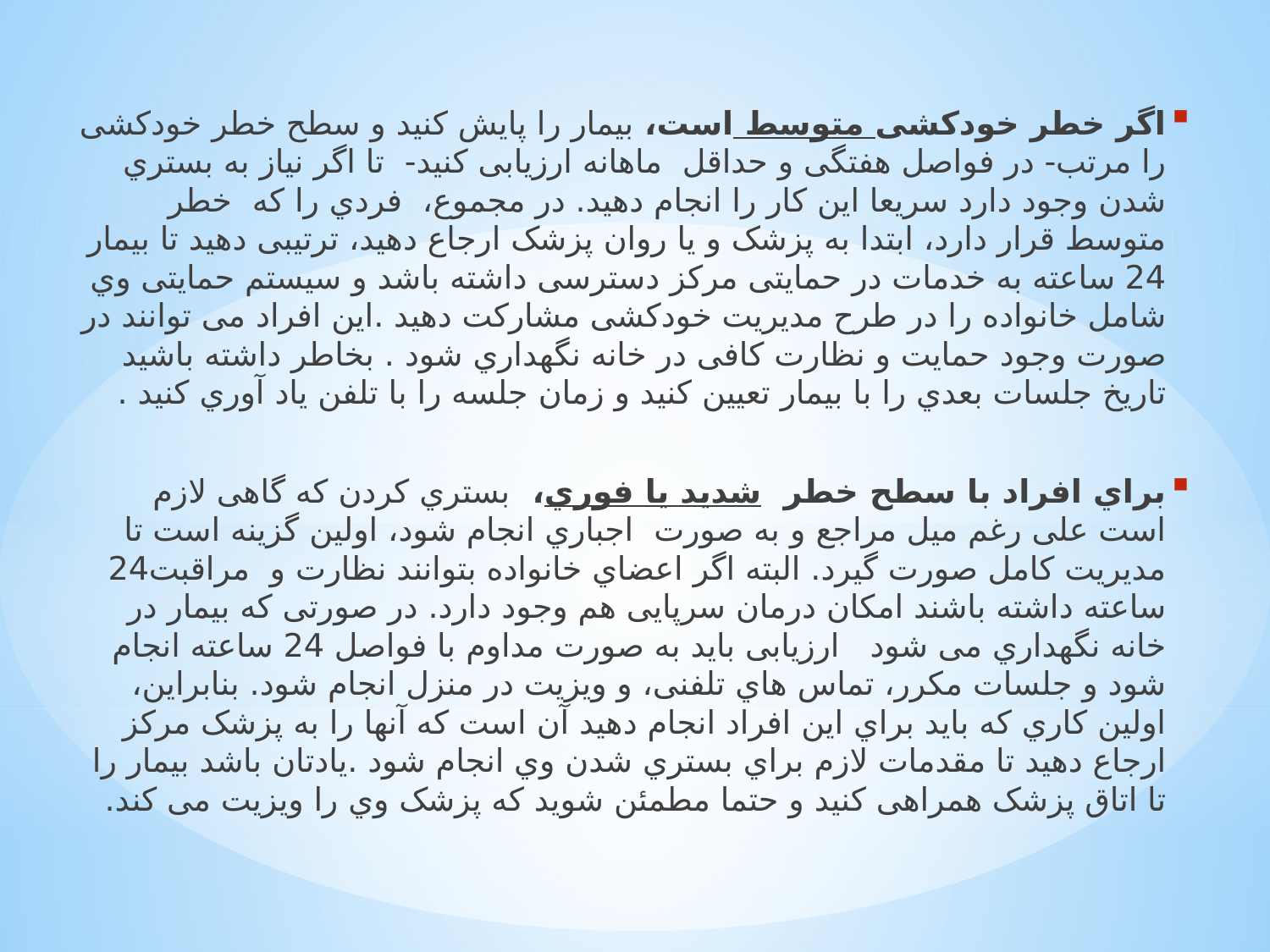

اﮔﺮ ﺧﻄﺮ ﺧﻮدﮐﺸﯽ ﻣﺘﻮﺳﻂ اﺳﺖ، ﺑﯿﻤﺎر را ﭘﺎﯾﺶ ﮐﻨﯿﺪ و ﺳﻄﺢ ﺧﻄﺮ ﺧﻮدﮐﺸﯽ را ﻣﺮﺗﺐ- در ﻓﻮاﺻﻞ ﻫﻔﺘﮕﯽ و ﺣﺪاﻗﻞ  ﻣﺎﻫﺎﻧﻪ ارزﯾﺎﺑﯽ ﮐﻨﯿﺪ-  ﺗﺎ اﮔﺮ ﻧﯿﺎز ﺑﻪ ﺑﺴﺘﺮي ﺷﺪن وﺟﻮد دارد ﺳﺮﯾﻌﺎ اﯾﻦ ﮐﺎر را اﻧﺠﺎم دﻫﯿﺪ. در ﻣﺠﻤﻮع،  ﻓﺮدي را ﮐﻪ  ﺧﻄﺮ ﻣﺘﻮﺳﻂ ﻗﺮار دارد، اﺑﺘﺪا ﺑﻪ ﭘﺰﺷﮏ و ﯾﺎ روان ﭘﺰﺷﮏ ارﺟﺎع دﻫﯿﺪ، ﺗﺮﺗﯿﺒﯽ دﻫﯿﺪ ﺗﺎ ﺑﯿﻤﺎر 24 ﺳﺎﻋﺘﻪ ﺑﻪ ﺧﺪﻣﺎت در ﺣﻤﺎﯾﺘﯽ ﻣﺮﮐﺰ دﺳﺘﺮﺳﯽ داﺷﺘﻪ ﺑﺎﺷﺪ و ﺳﯿﺴﺘﻢ ﺣﻤﺎﯾﺘﯽ وي ﺷﺎﻣﻞ ﺧﺎﻧﻮاده را در ﻃﺮح ﻣﺪﯾﺮﯾﺖ ﺧﻮدﮐﺸﯽ ﻣﺸﺎرﮐﺖ دﻫﯿﺪ .اﯾﻦ اﻓﺮاد ﻣﯽ ﺗﻮاﻧﻨﺪ در ﺻﻮرت وﺟﻮد ﺣﻤﺎﯾﺖ و ﻧﻈﺎرت ﮐﺎﻓﯽ در ﺧﺎﻧﻪ ﻧﮕﻬﺪاري ﺷﻮد . ﺑﺨﺎﻃﺮ داﺷﺘﻪ ﺑﺎﺷﯿﺪ ﺗﺎرﯾﺦ ﺟﻠﺴﺎت ﺑﻌﺪي را ﺑﺎ ﺑﯿﻤﺎر ﺗﻌﯿﯿﻦ ﮐﻨﯿﺪ و زﻣﺎن ﺟﻠﺴﻪ را ﺑﺎ ﺗﻠﻔﻦ ﯾﺎد آوري ﮐﻨﯿﺪ .

ﺑﺮاي اﻓﺮاد ﺑﺎ ﺳﻄﺢ ﺧﻄﺮ  ﺷﺪﯾﺪ ﯾﺎ ﻓﻮري،  ﺑﺴﺘﺮي ﮐﺮدن ﮐﻪ ﮔﺎﻫﯽ ﻻزم اﺳﺖ ﻋﻠﯽ رﻏﻢ ﻣﯿﻞ ﻣﺮاﺟﻊ و ﺑﻪ ﺻﻮرت  اﺟﺒﺎري اﻧﺠﺎم ﺷﻮد، اوﻟﯿﻦ ﮔﺰﯾﻨﻪ اﺳﺖ ﺗﺎ ﻣﺪﯾﺮﯾﺖ ﮐﺎﻣﻞ ﺻﻮرت ﮔﯿﺮد. اﻟﺒﺘﻪ اﮔﺮ اﻋﻀﺎي ﺧﺎﻧﻮاده ﺑﺘﻮاﻧﻨﺪ ﻧﻈﺎرت و  ﻣﺮاﻗﺒﺖ24 ﺳﺎﻋﺘﻪ داﺷﺘﻪ ﺑﺎﺷﻨﺪ اﻣﮑﺎن درﻣﺎن ﺳﺮﭘﺎﯾﯽ ﻫﻢ وﺟﻮد دارد. در ﺻﻮرﺗﯽ ﮐﻪ ﺑﯿﻤﺎر در ﺧﺎﻧﻪ ﻧﮕﻬﺪاري ﻣﯽ ﺷﻮد   ارزﯾﺎﺑﯽ ﺑﺎﯾﺪ ﺑﻪ ﺻﻮرت ﻣﺪاوم ﺑﺎ ﻓﻮاﺻﻞ 24 ﺳﺎﻋﺘﻪ اﻧﺠﺎم ﺷﻮد و ﺟﻠﺴﺎت ﻣﮑﺮر، ﺗﻤﺎس ﻫﺎي ﺗﻠﻔﻨﯽ، و وﯾﺰﯾﺖ در ﻣﻨﺰل اﻧﺠﺎم ﺷﻮد. ﺑﻨﺎﺑﺮاﯾﻦ، اوﻟﯿﻦ ﮐﺎري ﮐﻪ ﺑﺎﯾﺪ ﺑﺮاي اﯾﻦ اﻓﺮاد اﻧﺠﺎم دﻫﯿﺪ آن اﺳﺖ ﮐﻪ آﻧﻬﺎ را ﺑﻪ ﭘﺰﺷﮏ ﻣﺮﮐﺰ ارﺟﺎع دﻫﯿﺪ ﺗﺎ ﻣﻘﺪﻣﺎت ﻻزم ﺑﺮاي ﺑﺴﺘﺮي ﺷﺪن وي اﻧﺠﺎم ﺷﻮد .ﯾﺎدﺗﺎن ﺑﺎﺷﺪ ﺑﯿﻤﺎر را ﺗﺎ اﺗﺎق ﭘﺰﺷﮏ ﻫﻤﺮاﻫﯽ ﮐﻨﯿﺪ و ﺣﺘﻤﺎ ﻣﻄﻤﺌﻦ ﺷﻮﯾﺪ ﮐﻪ ﭘﺰﺷﮏ وي را وﯾﺰﯾﺖ ﻣﯽ ﮐﻨﺪ.